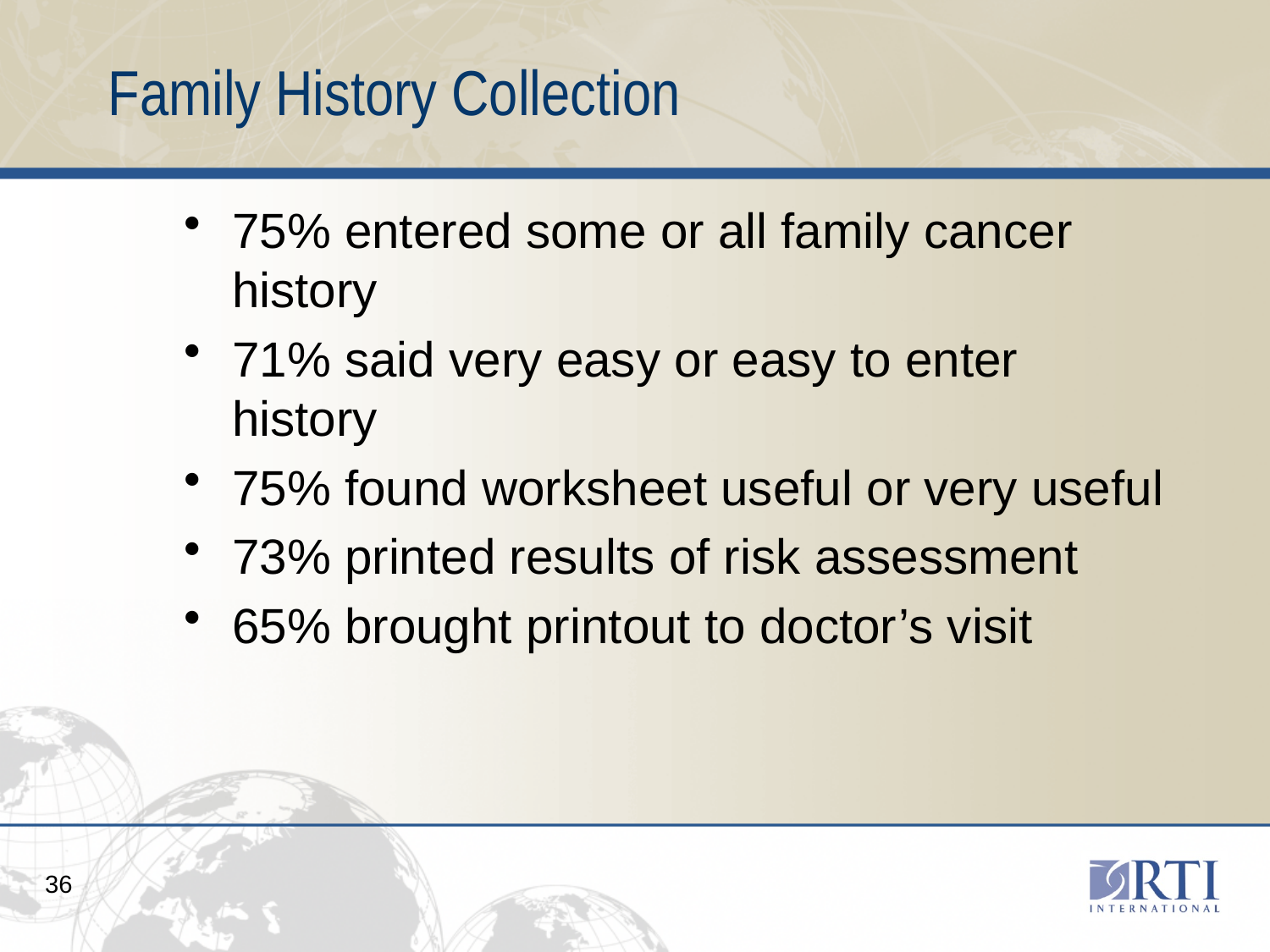

# Family History Collection
75% entered some or all family cancer history
71% said very easy or easy to enter 	history
75% found worksheet useful or very useful
73% printed results of risk assessment
65% brought printout to doctor’s visit

36